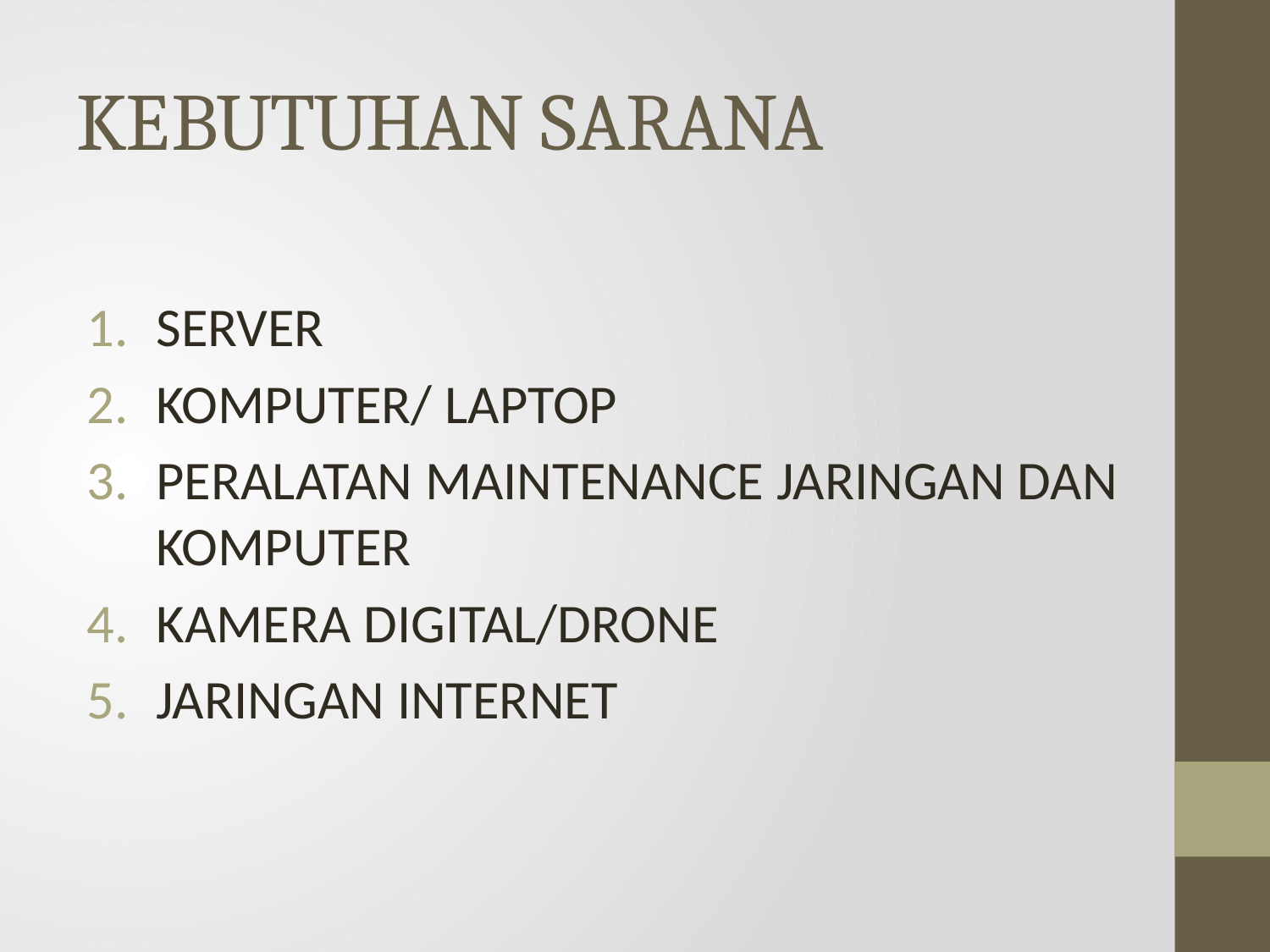

# KEBUTUHAN SARANA
SERVER
KOMPUTER/ LAPTOP
PERALATAN MAINTENANCE JARINGAN DAN KOMPUTER
KAMERA DIGITAL/DRONE
JARINGAN INTERNET